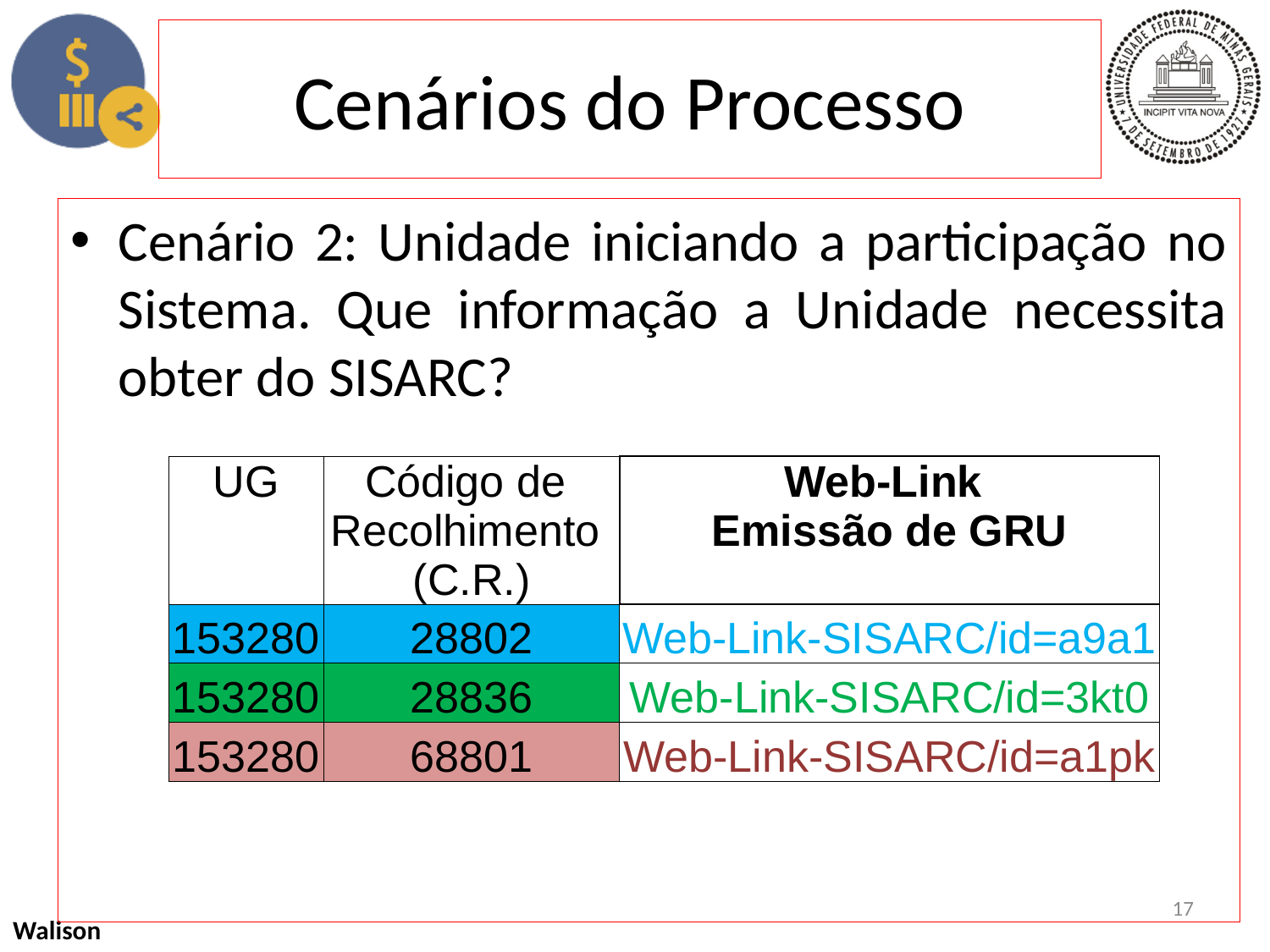

# Cenários do Processo
Cenário 2: Unidade iniciando a participação no Sistema. Que informação a Unidade necessita obter do SISARC?

| UG | Código de Recolhimento (C.R.) | Web-Link Emissão de GRU |
| --- | --- | --- |
| 153280 | 28802 | Web-Link-SISARC/id=a9a1 |
| 153280 | 28836 | Web-Link-SISARC/id=3kt0 |
| 153280 | 68801 | Web-Link-SISARC/id=a1pk |
17